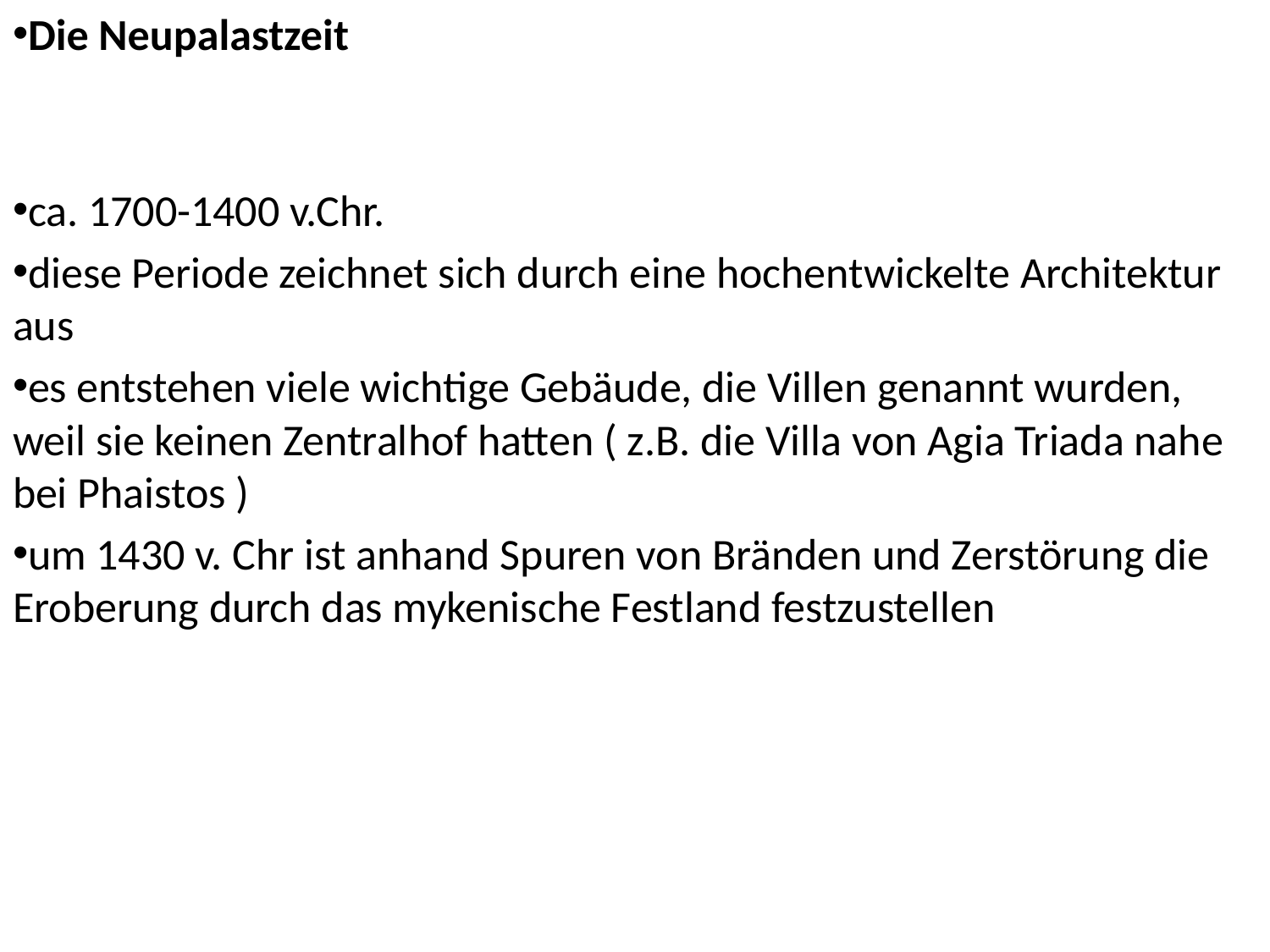

Die Neupalastzeit

ca. 1700-1400 v.Chr.
diese Periode zeichnet sich durch eine hochentwickelte Architektur aus
es entstehen viele wichtige Gebäude, die Villen genannt wurden, weil sie keinen Zentralhof hatten ( z.B. die Villa von Agia Triada nahe bei Phaistos )
um 1430 v. Chr ist anhand Spuren von Bränden und Zerstörung die Eroberung durch das mykenische Festland festzustellen